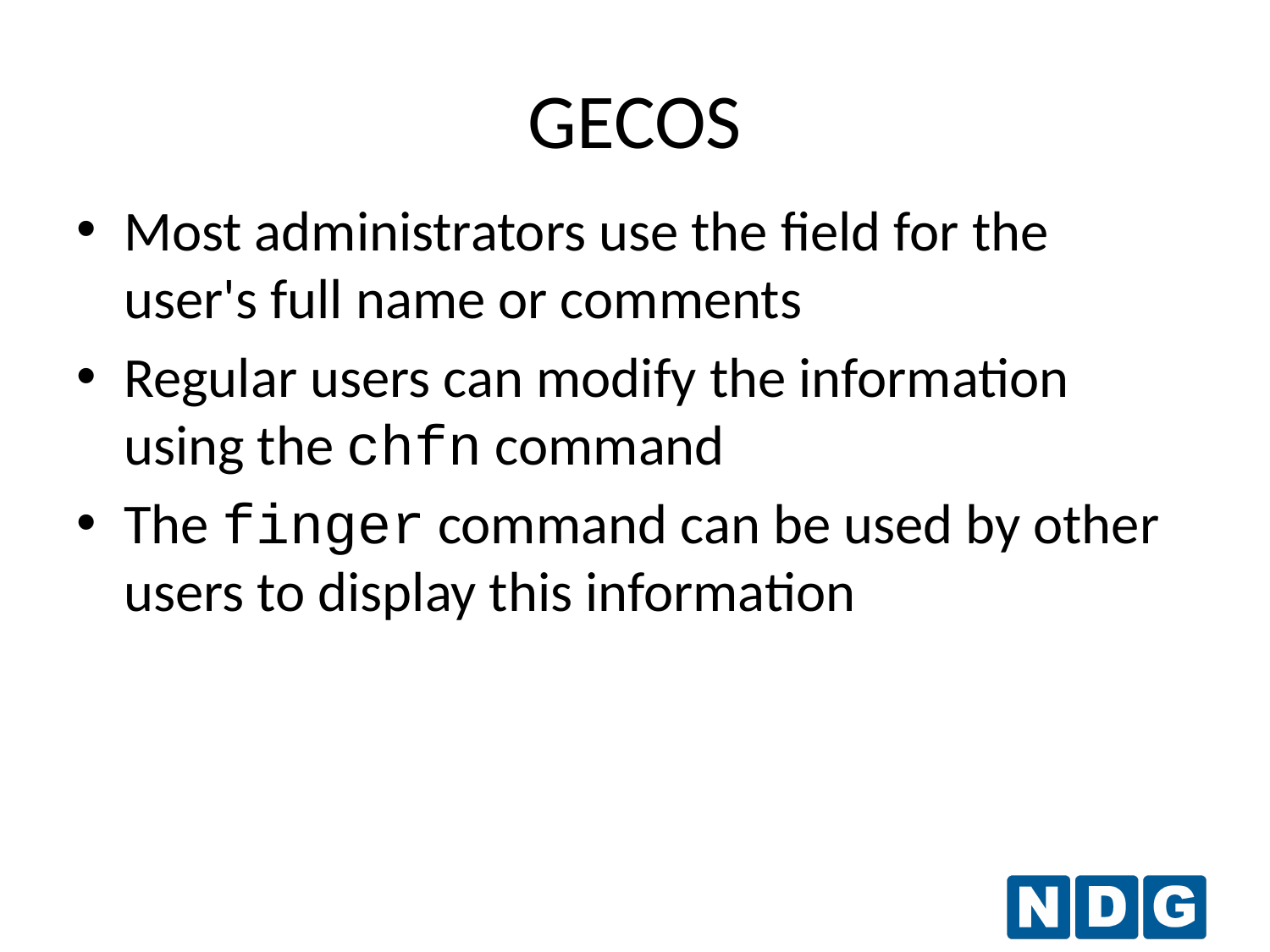

GECOS
Most administrators use the field for the user's full name or comments
Regular users can modify the information using the chfn command
The finger command can be used by other users to display this information